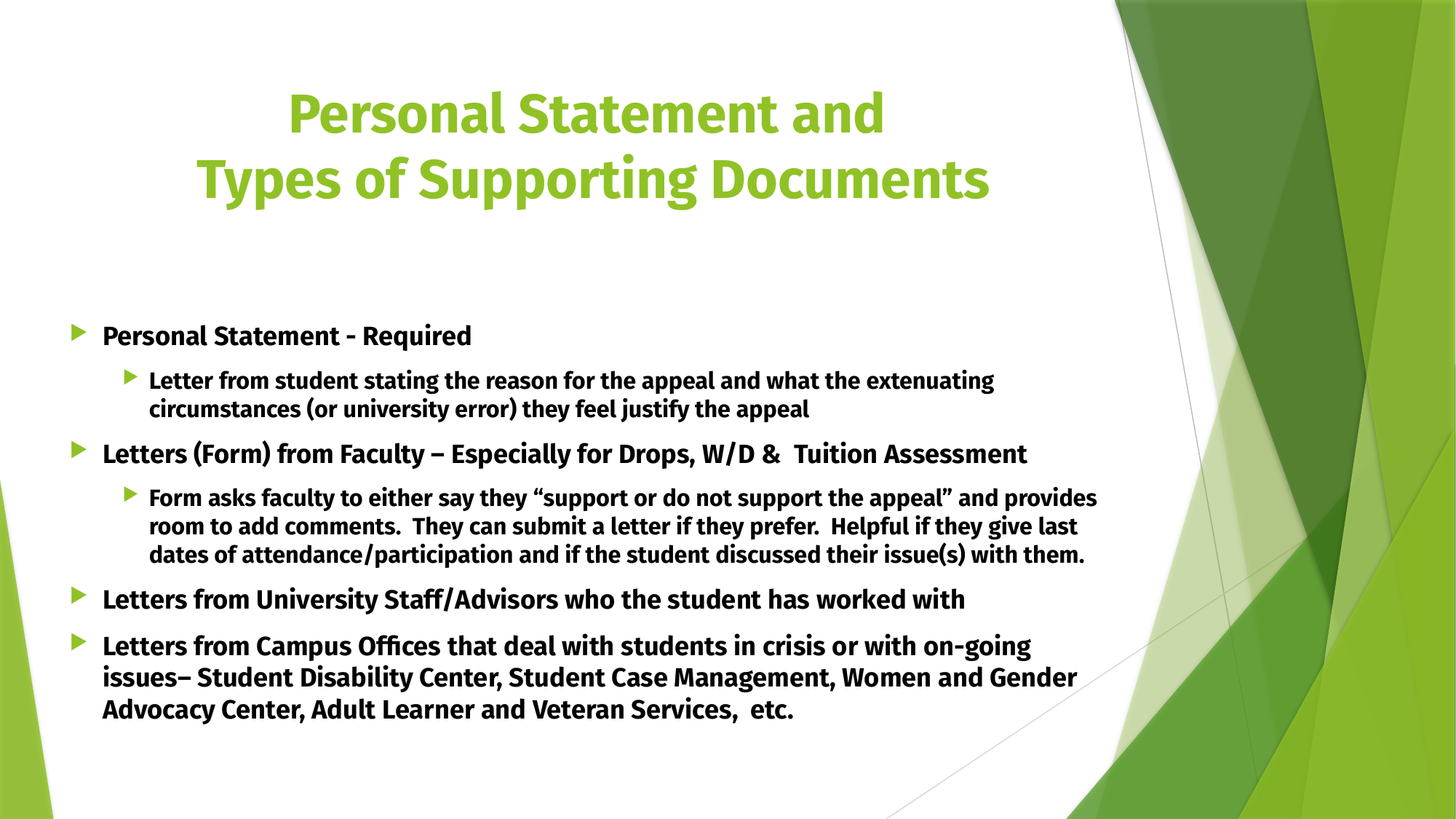

# Personal Statement and Types of Supporting Documents
Personal Statement - Required
Letter from student stating the reason for the appeal and what the extenuating circumstances (or university error) they feel justify the appeal
Letters (Form) from Faculty – Especially for Drops, W/D &  Tuition Assessment
Form asks faculty to either say they “support or do not support the appeal” and provides room to add comments.  They can submit a letter if they prefer.  Helpful if they give last dates of attendance/participation and if the student discussed their issue(s) with them.
Letters from University Staff/Advisors who the student has worked with
Letters from Campus Offices that deal with students in crisis or with on-going issues– Student Disability Center, Student Case Management, Women and Gender Advocacy Center, Adult Learner and Veteran Services,  etc.